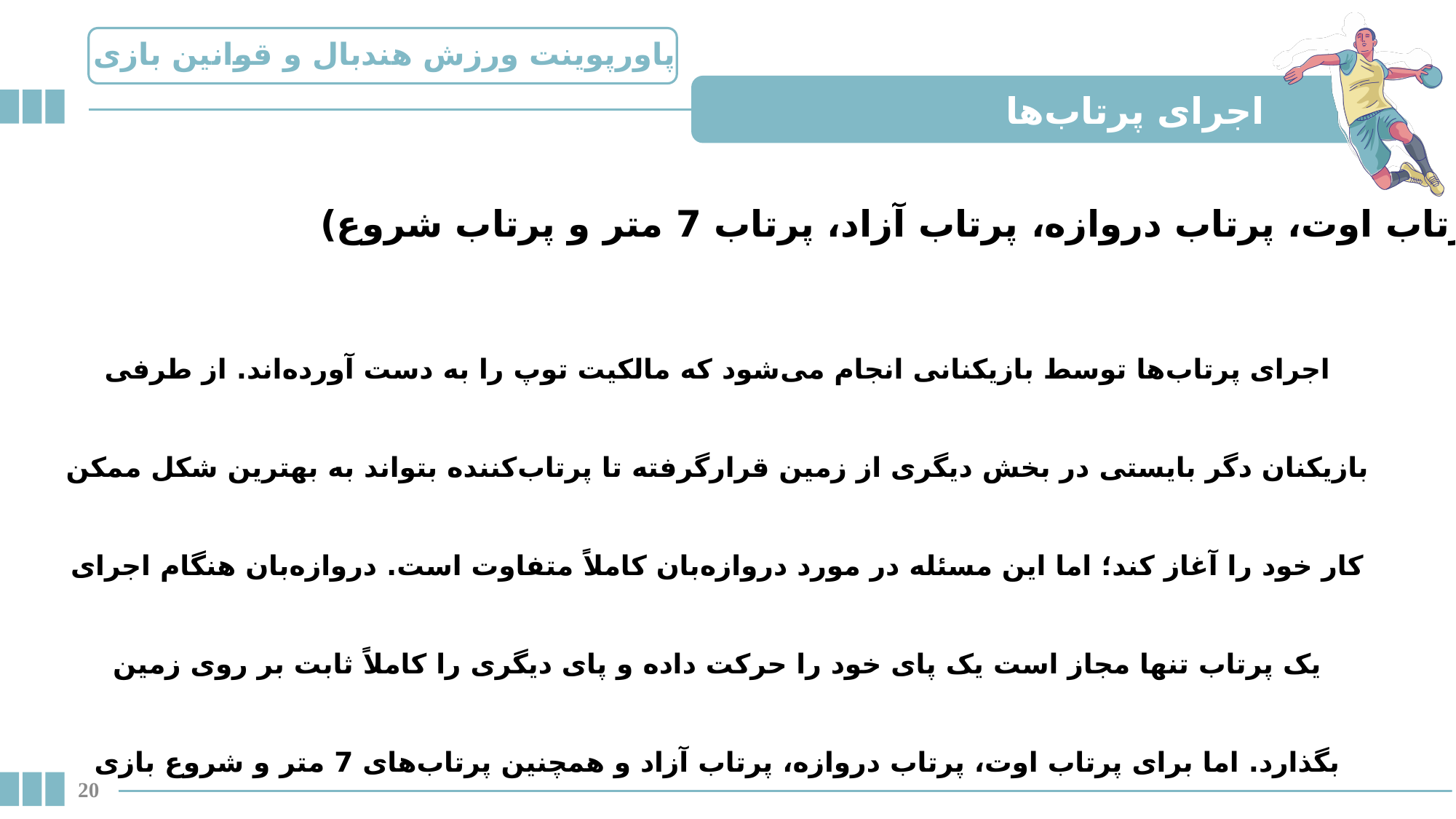

پاورپوینت ورزش هندبال و قوانین بازی
اجرای پرتاب‌ها
(پرتاب اوت، پرتاب دروازه، پرتاب آزاد، پرتاب 7 متر و پرتاب شروع)
اجرای پرتاب‌ها توسط بازیکنانی انجام می‌شود که مالکیت توپ را به دست آورده‌اند. از طرفی بازیکنان دگر بایستی در بخش دیگری از زمین قرارگرفته تا پرتاب‌کننده بتواند به بهترین شکل ممکن کار خود را آغاز کند؛ اما این مسئله در مورد دروازه‌بان کاملاً متفاوت است. دروازه‌بان هنگام اجرای یک پرتاب تنها مجاز است یک پای خود را حرکت داده و پای دیگری را کاملاً ثابت بر روی زمین بگذارد. اما برای پرتاب اوت، پرتاب دروازه، پرتاب آزاد و همچنین پرتاب‌های 7 متر و شروع بازی داوران بایستی طبق قوانین سوت شروع بازی را بزنند.
20